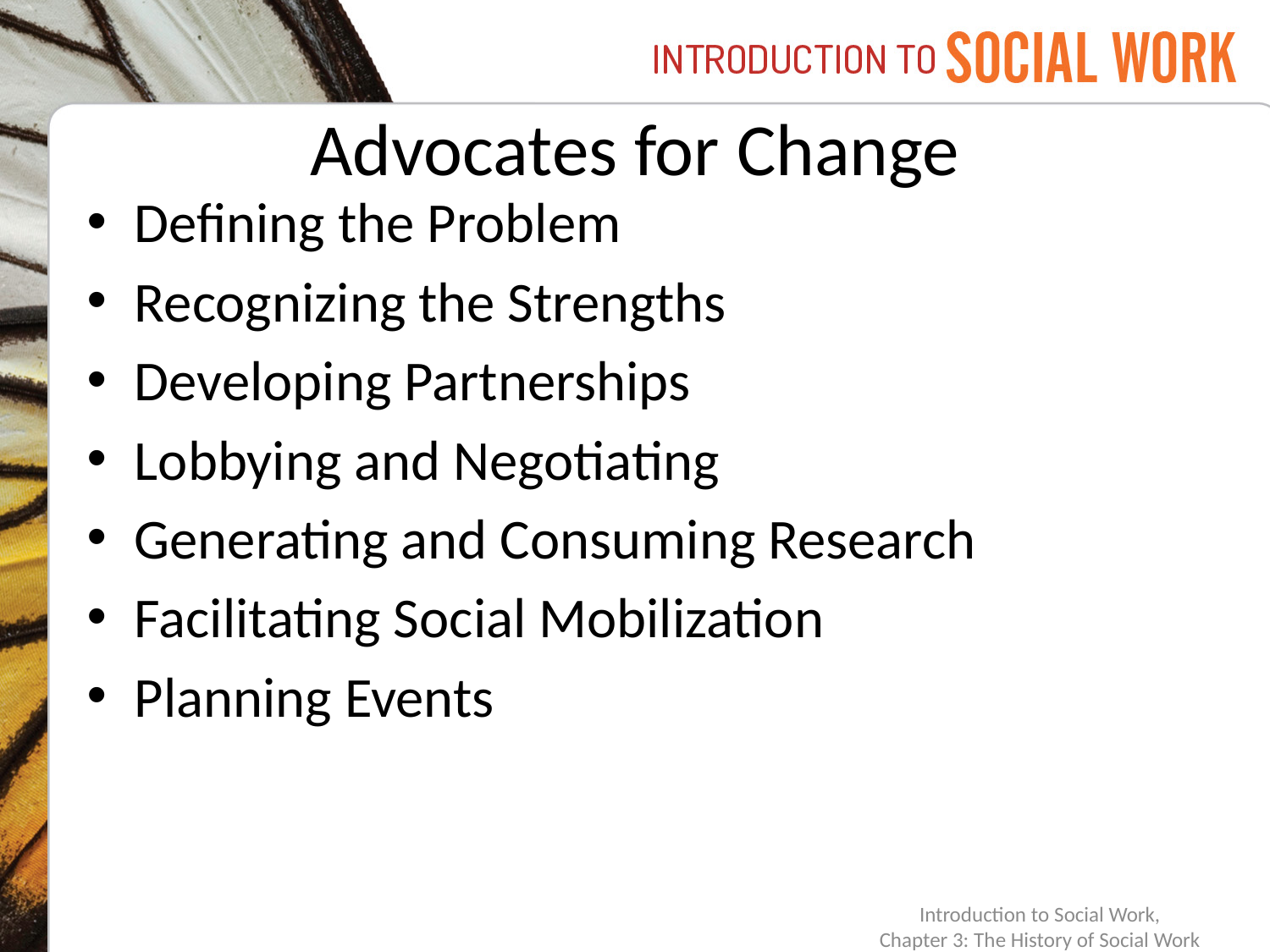

# Advocates for Change
Defining the Problem
Recognizing the Strengths
Developing Partnerships
Lobbying and Negotiating
Generating and Consuming Research
Facilitating Social Mobilization
Planning Events

Introduction to Social Work,
Chapter 3: The History of Social Work